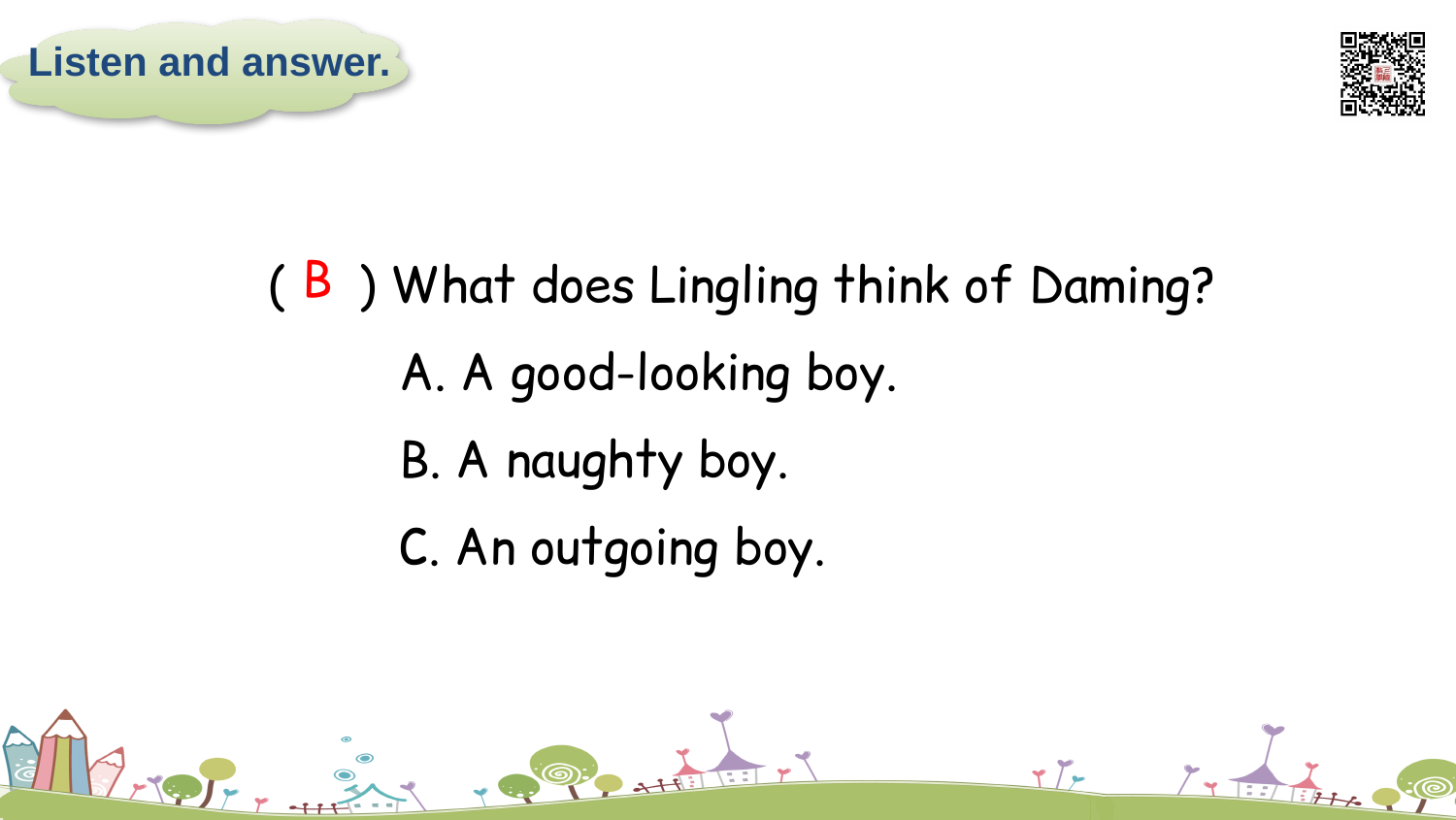

Listen and answer.
(     ) What does Lingling think of Daming?
         A. A good-looking boy.
         B. A naughty boy.
         C. An outgoing boy.
B